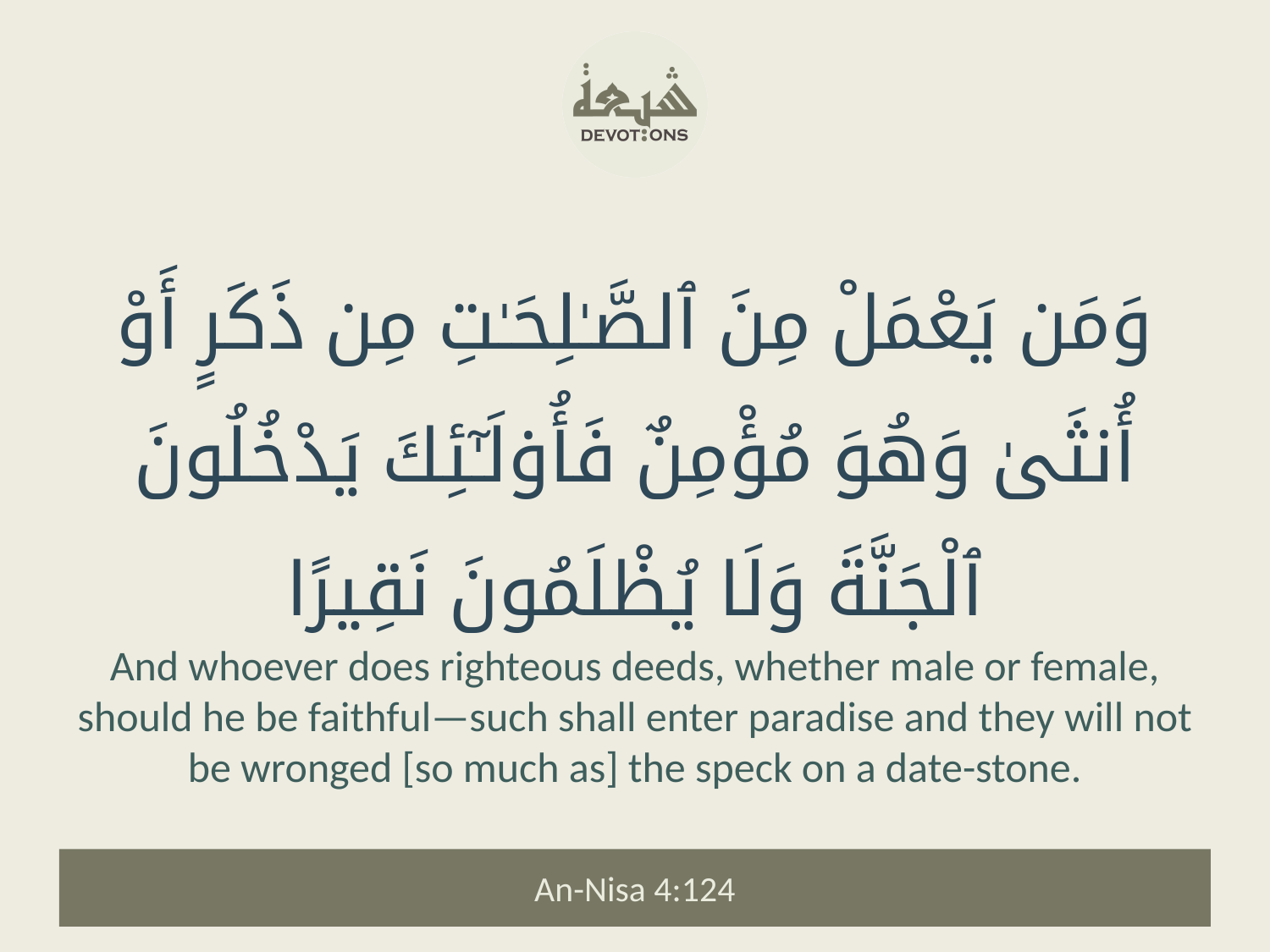

وَمَن يَعْمَلْ مِنَ ٱلصَّـٰلِحَـٰتِ مِن ذَكَرٍ أَوْ أُنثَىٰ وَهُوَ مُؤْمِنٌ فَأُو۟لَـٰٓئِكَ يَدْخُلُونَ ٱلْجَنَّةَ وَلَا يُظْلَمُونَ نَقِيرًا
And whoever does righteous deeds, whether male or female, should he be faithful—such shall enter paradise and they will not be wronged [so much as] the speck on a date-stone.
An-Nisa 4:124